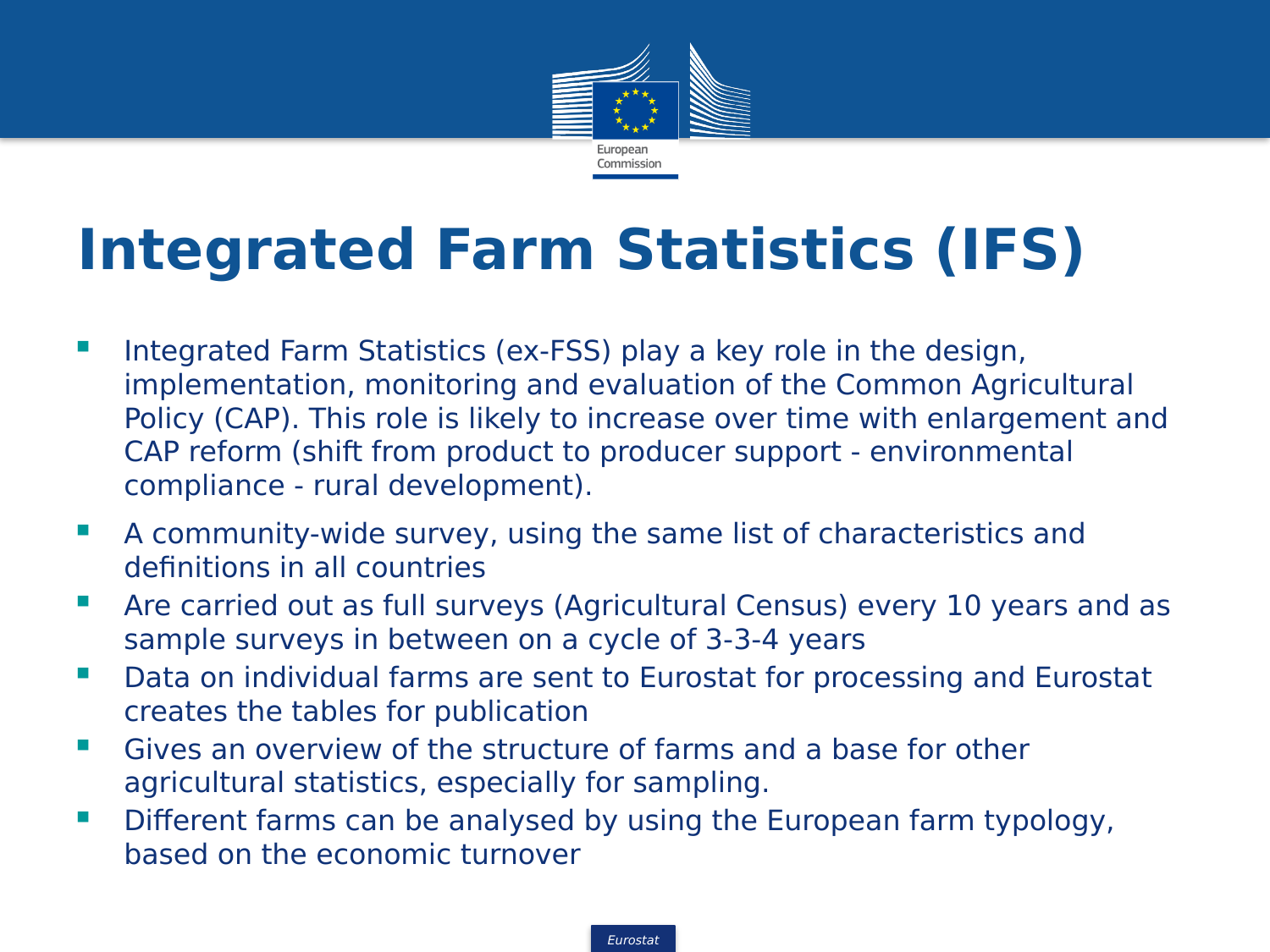

# Integrated Farm Statistics (IFS)
Integrated Farm Statistics (ex-FSS) play a key role in the design, implementation, monitoring and evaluation of the Common Agricultural Policy (CAP). This role is likely to increase over time with enlargement and CAP reform (shift from product to producer support - environmental compliance - rural development).
A community-wide survey, using the same list of characteristics and definitions in all countries
Are carried out as full surveys (Agricultural Census) every 10 years and as sample surveys in between on a cycle of 3-3-4 years
Data on individual farms are sent to Eurostat for processing and Eurostat creates the tables for publication
Gives an overview of the structure of farms and a base for other agricultural statistics, especially for sampling.
Different farms can be analysed by using the European farm typology, based on the economic turnover